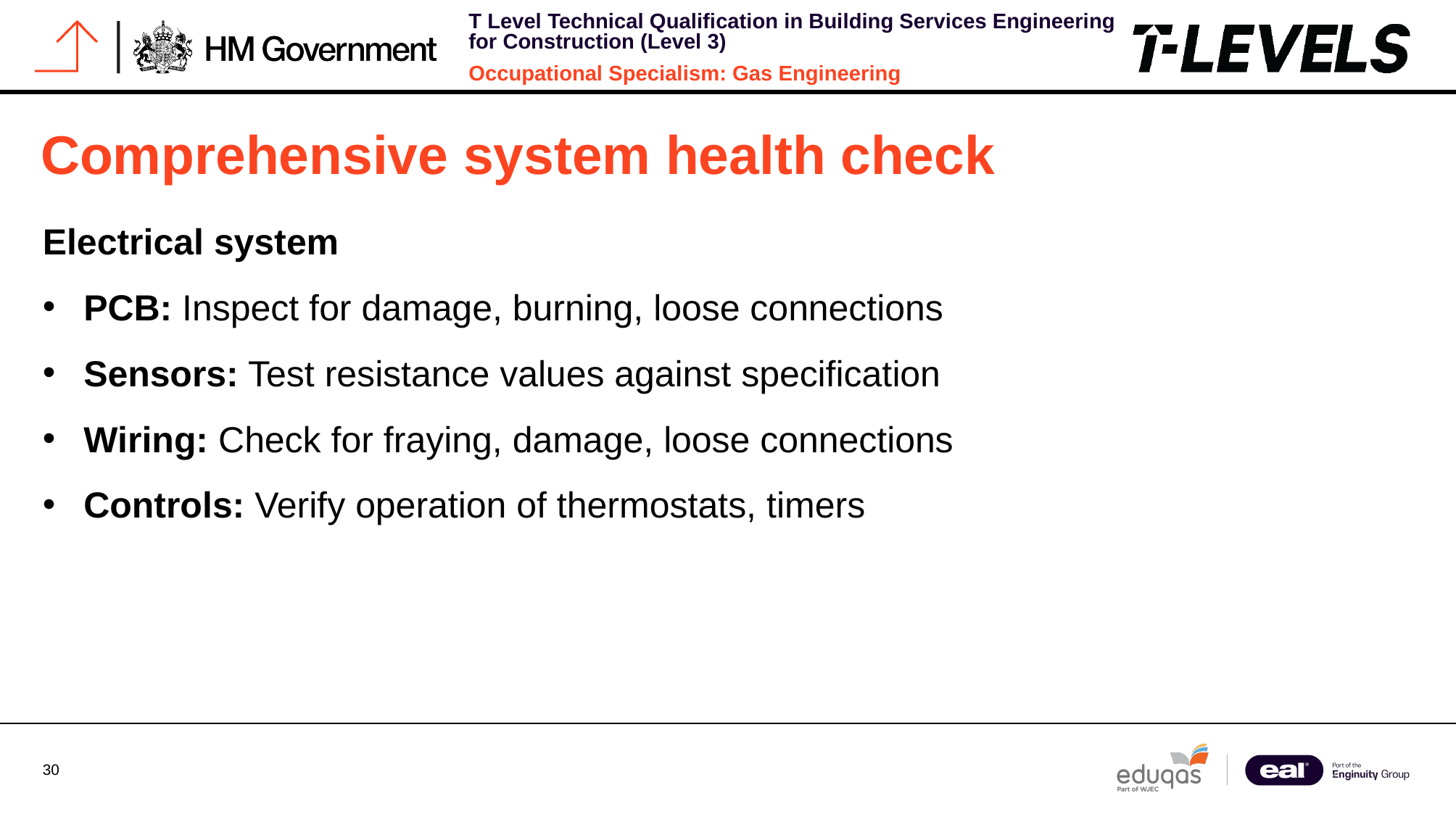

# Comprehensive system health check
Electrical system
PCB: Inspect for damage, burning, loose connections
Sensors: Test resistance values against specification
Wiring: Check for fraying, damage, loose connections
Controls: Verify operation of thermostats, timers